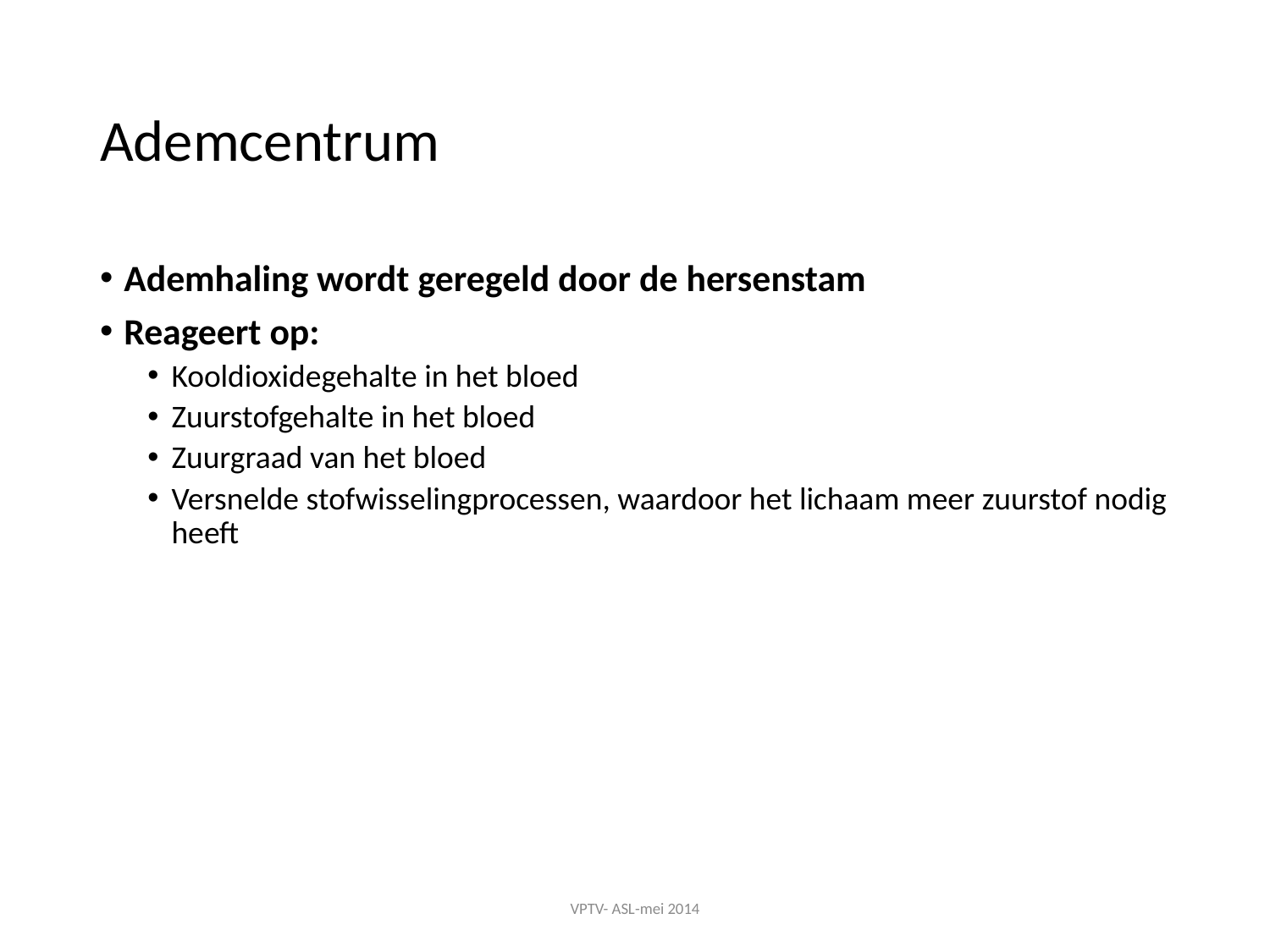

# Ademcentrum
Ademhaling wordt geregeld door de hersenstam
Reageert op:
Kooldioxidegehalte in het bloed
Zuurstofgehalte in het bloed
Zuurgraad van het bloed
Versnelde stofwisselingprocessen, waardoor het lichaam meer zuurstof nodig heeft
VPTV- ASL-mei 2014